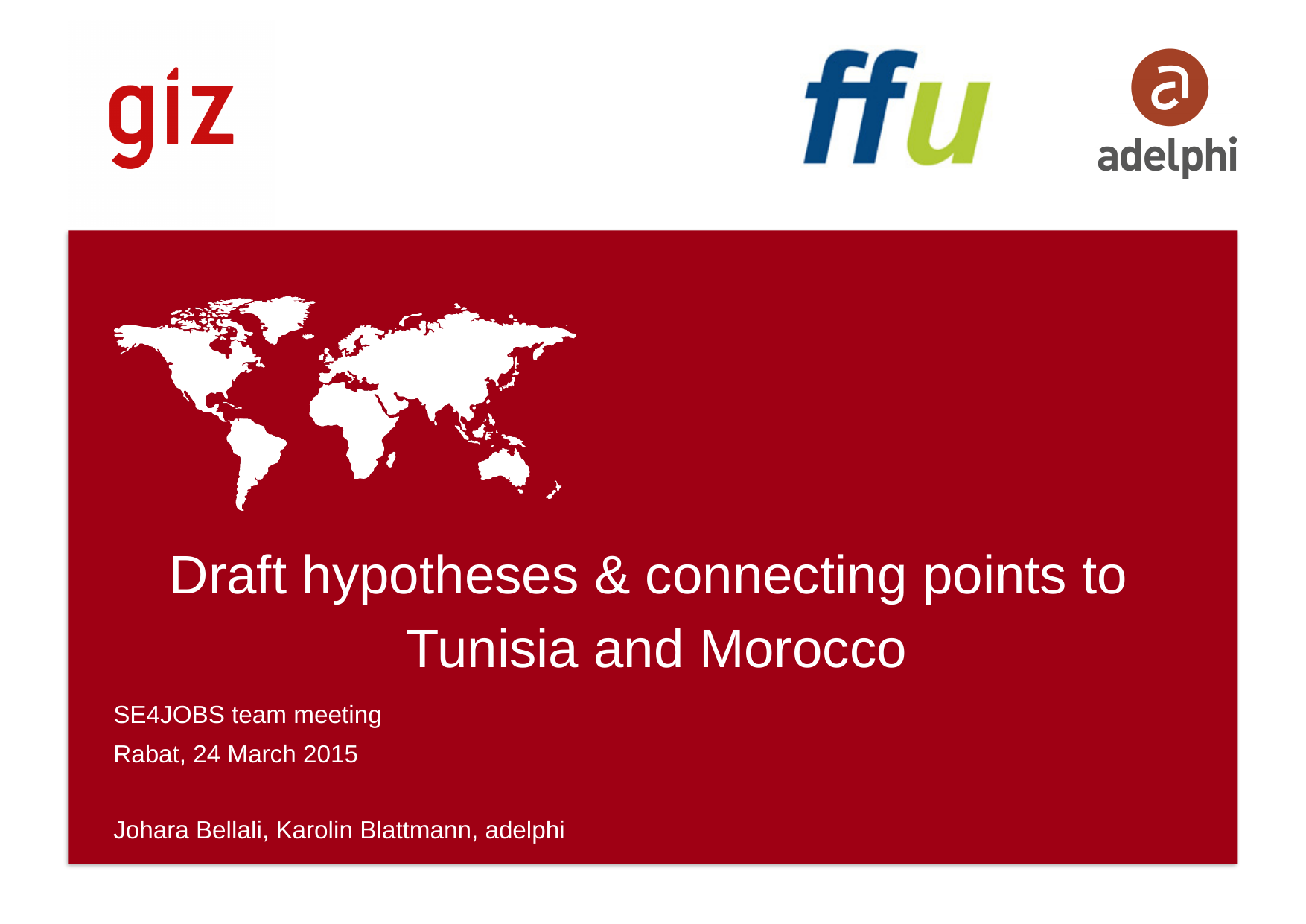

Draft hypotheses & connecting points to
 Tunisia and Morocco
SE4JOBS team meeting
Rabat, 24 March 2015
Johara Bellali, Karolin Blattmann, adelphi